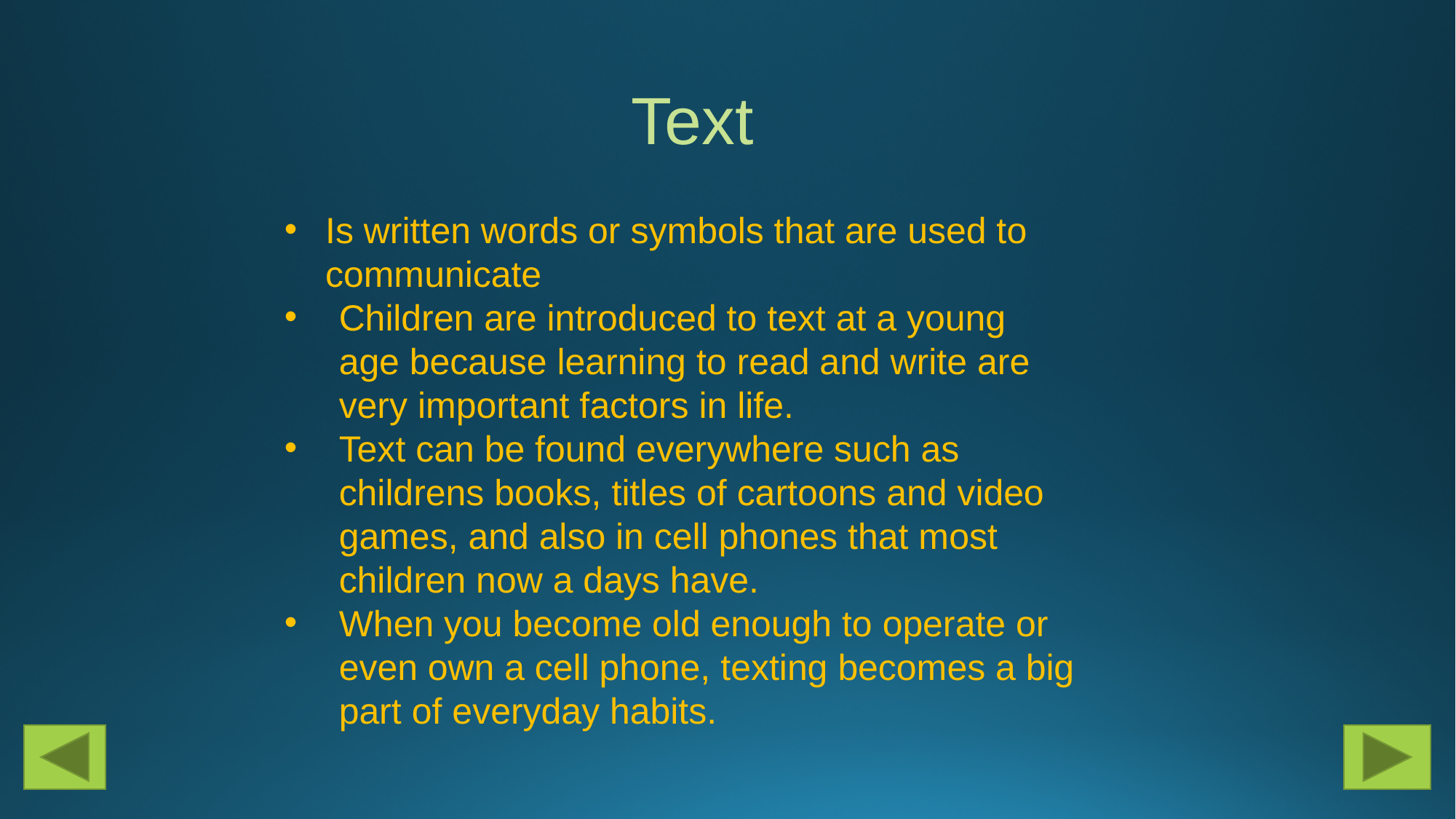

# Text
Is written words or symbols that are used to communicate
Children are introduced to text at a young age because learning to read and write are very important factors in life.
Text can be found everywhere such as childrens books, titles of cartoons and video games, and also in cell phones that most children now a days have.
When you become old enough to operate or even own a cell phone, texting becomes a big part of everyday habits.